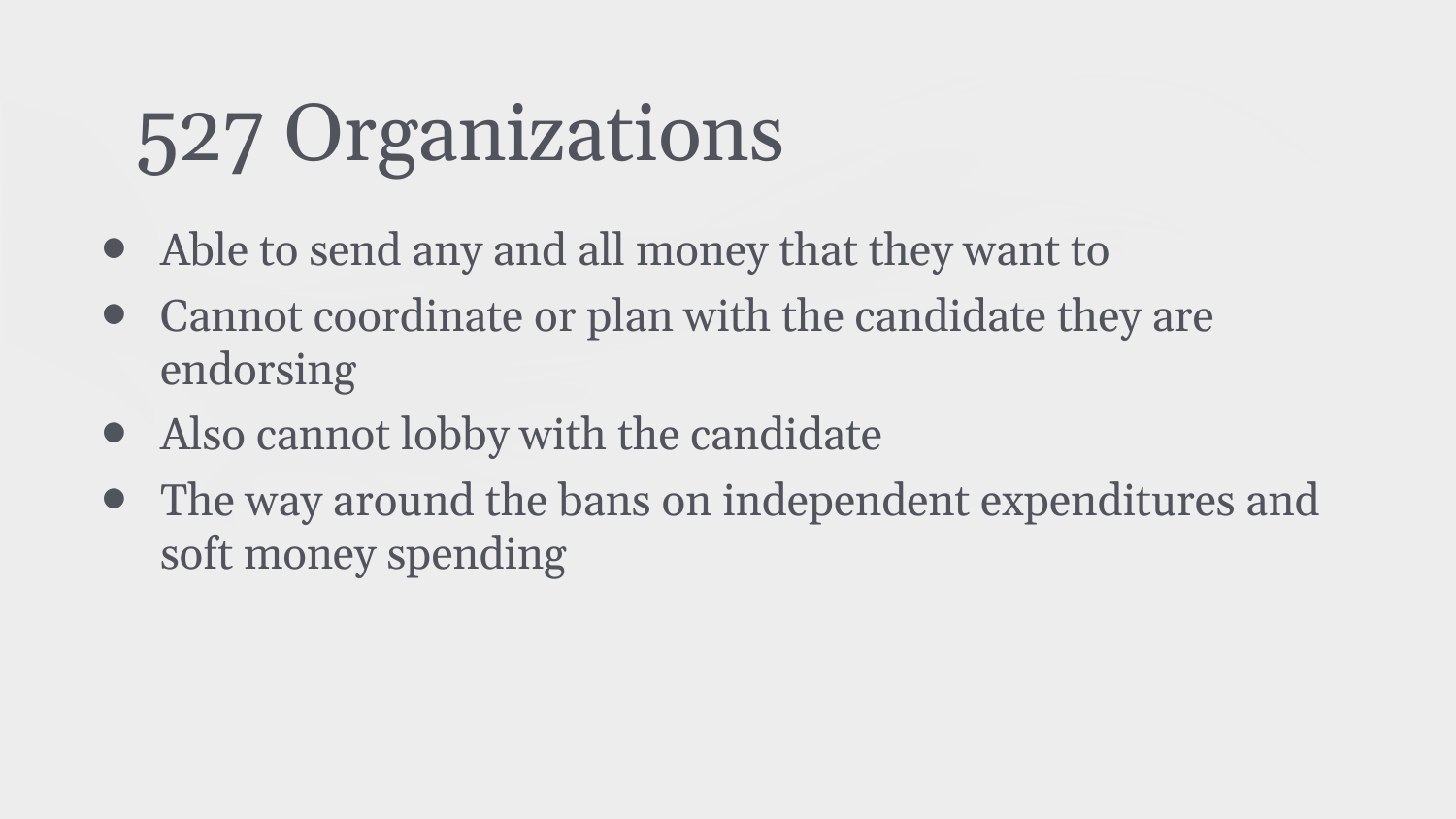

# 527 Organizations
Able to send any and all money that they want to
Cannot coordinate or plan with the candidate they are endorsing
Also cannot lobby with the candidate
The way around the bans on independent expenditures and soft money spending